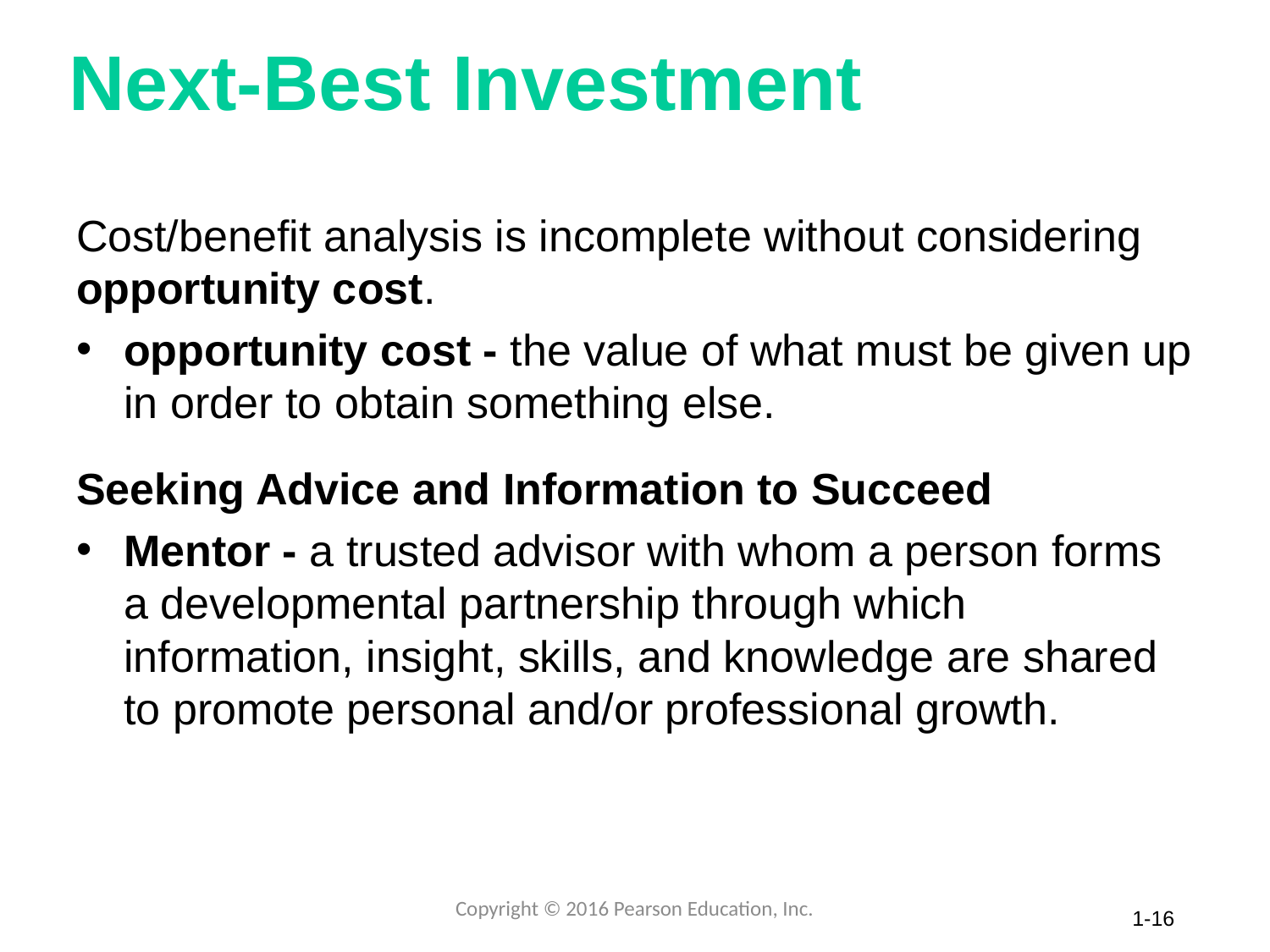

# Next-Best Investment
Cost/benefit analysis is incomplete without considering opportunity cost.
opportunity cost - the value of what must be given up in order to obtain something else.

Seeking Advice and Information to Succeed
Mentor - a trusted advisor with whom a person forms a developmental partnership through which information, insight, skills, and knowledge are shared to promote personal and/or professional growth.
Copyright © 2016 Pearson Education, Inc.